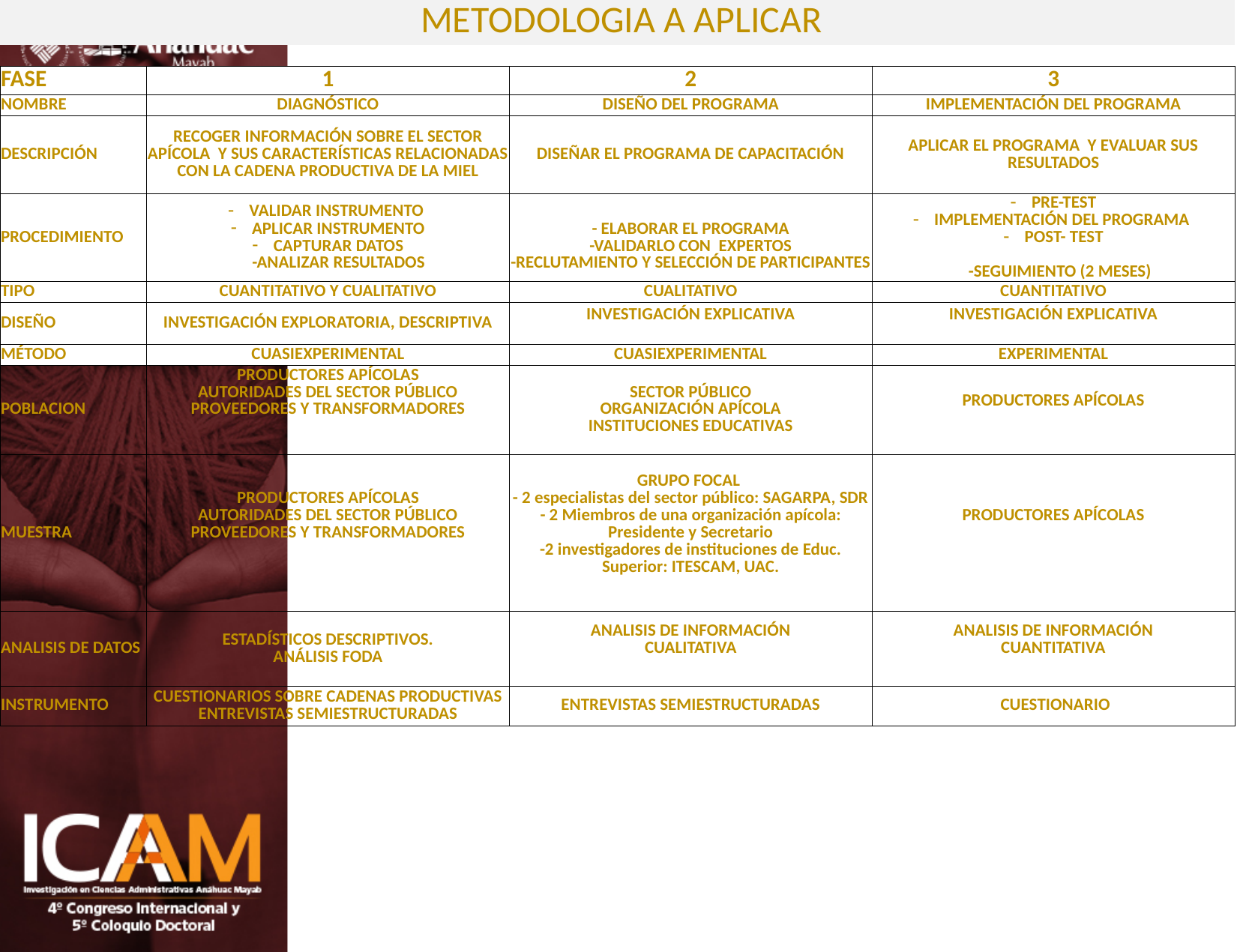

| METODOLOGIA A APLICAR |  |  |  |
| --- | --- | --- | --- |
|  |  |  |  |
| FASE | 1 | 2 | 3 |
| NOMBRE | DIAGNÓSTICO | DISEÑO DEL PROGRAMA | IMPLEMENTACIÓN DEL PROGRAMA |
| DESCRIPCIÓN | RECOGER INFORMACIÓN SOBRE EL SECTOR APÍCOLA Y SUS CARACTERÍSTICAS RELACIONADAS CON LA CADENA PRODUCTIVA DE LA MIEL | DISEÑAR EL PROGRAMA DE CAPACITACIÓN | APLICAR EL PROGRAMA Y EVALUAR SUS RESULTADOS |
| PROCEDIMIENTO | VALIDAR INSTRUMENTO APLICAR INSTRUMENTO CAPTURAR DATOS -ANALIZAR RESULTADOS | - ELABORAR EL PROGRAMA -VALIDARLO CON EXPERTOS -RECLUTAMIENTO Y SELECCIÓN DE PARTICIPANTES | PRE-TEST IMPLEMENTACIÓN DEL PROGRAMA POST- TEST -SEGUIMIENTO (2 MESES) |
| TIPO | CUANTITATIVO Y CUALITATIVO | CUALITATIVO | CUANTITATIVO |
| DISEÑO | INVESTIGACIÓN EXPLORATORIA, DESCRIPTIVA | INVESTIGACIÓN EXPLICATIVA | INVESTIGACIÓN EXPLICATIVA |
| MÉTODO | CUASIEXPERIMENTAL | CUASIEXPERIMENTAL | EXPERIMENTAL |
| POBLACION | PRODUCTORES APÍCOLAS AUTORIDADES DEL SECTOR PÚBLICO PROVEEDORES Y TRANSFORMADORES | SECTOR PÚBLICO ORGANIZACIÓN APÍCOLA INSTITUCIONES EDUCATIVAS | PRODUCTORES APÍCOLAS |
| MUESTRA | PRODUCTORES APÍCOLAS AUTORIDADES DEL SECTOR PÚBLICO PROVEEDORES Y TRANSFORMADORES | GRUPO FOCAL - 2 especialistas del sector público: SAGARPA, SDR - 2 Miembros de una organización apícola: Presidente y Secretario -2 investigadores de instituciones de Educ. Superior: ITESCAM, UAC. | PRODUCTORES APÍCOLAS |
| ANALISIS DE DATOS | ESTADÍSTICOS DESCRIPTIVOS. ANÁLISIS FODA | ANALISIS DE INFORMACIÓN CUALITATIVA | ANALISIS DE INFORMACIÓN CUANTITATIVA |
| INSTRUMENTO | CUESTIONARIOS SOBRE CADENAS PRODUCTIVAS ENTREVISTAS SEMIESTRUCTURADAS | ENTREVISTAS SEMIESTRUCTURADAS | CUESTIONARIO |